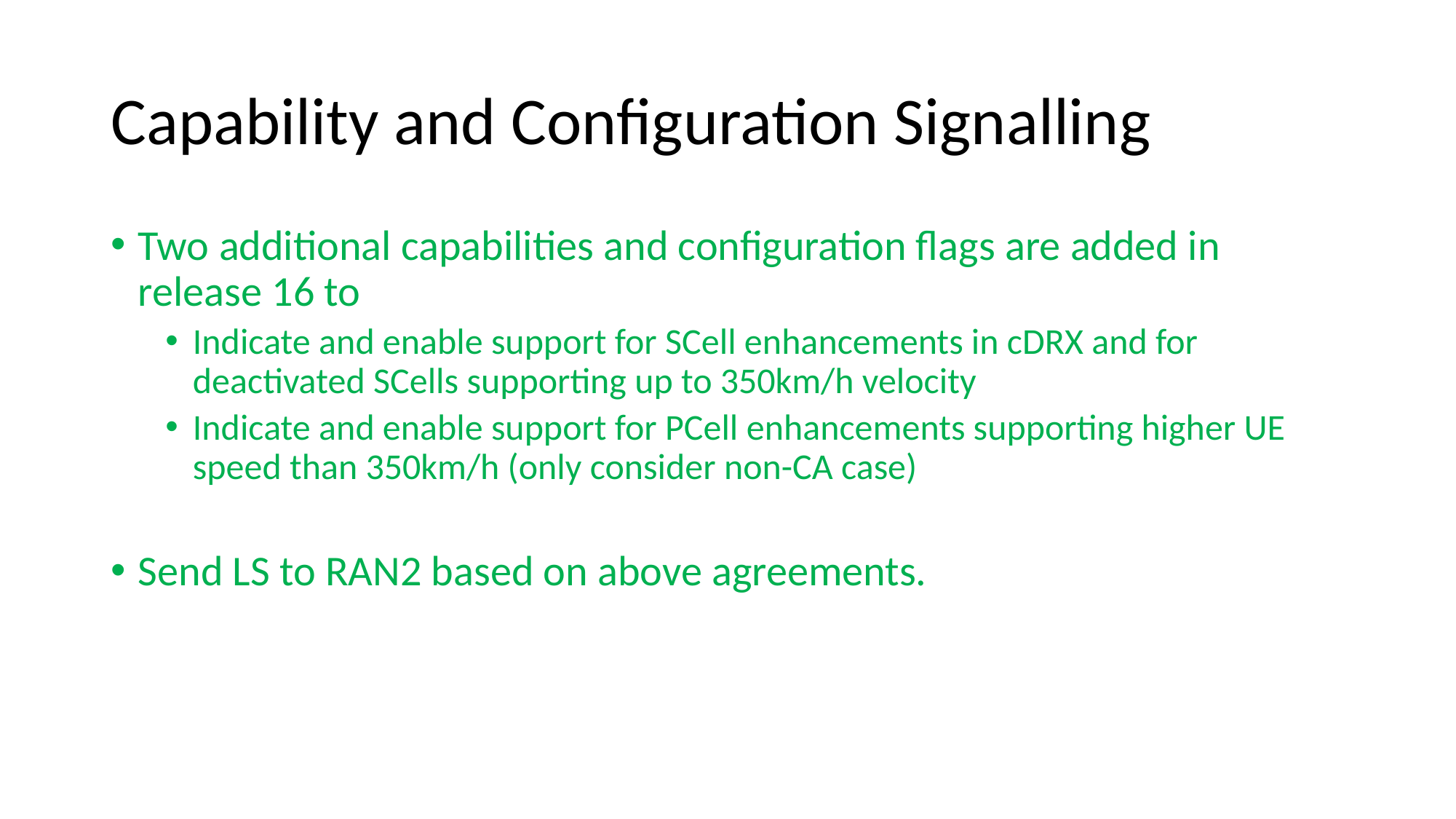

# Capability and Configuration Signalling
Two additional capabilities and configuration flags are added in release 16 to
Indicate and enable support for SCell enhancements in cDRX and for deactivated SCells supporting up to 350km/h velocity
Indicate and enable support for PCell enhancements supporting higher UE speed than 350km/h (only consider non-CA case)

Send LS to RAN2 based on above agreements.